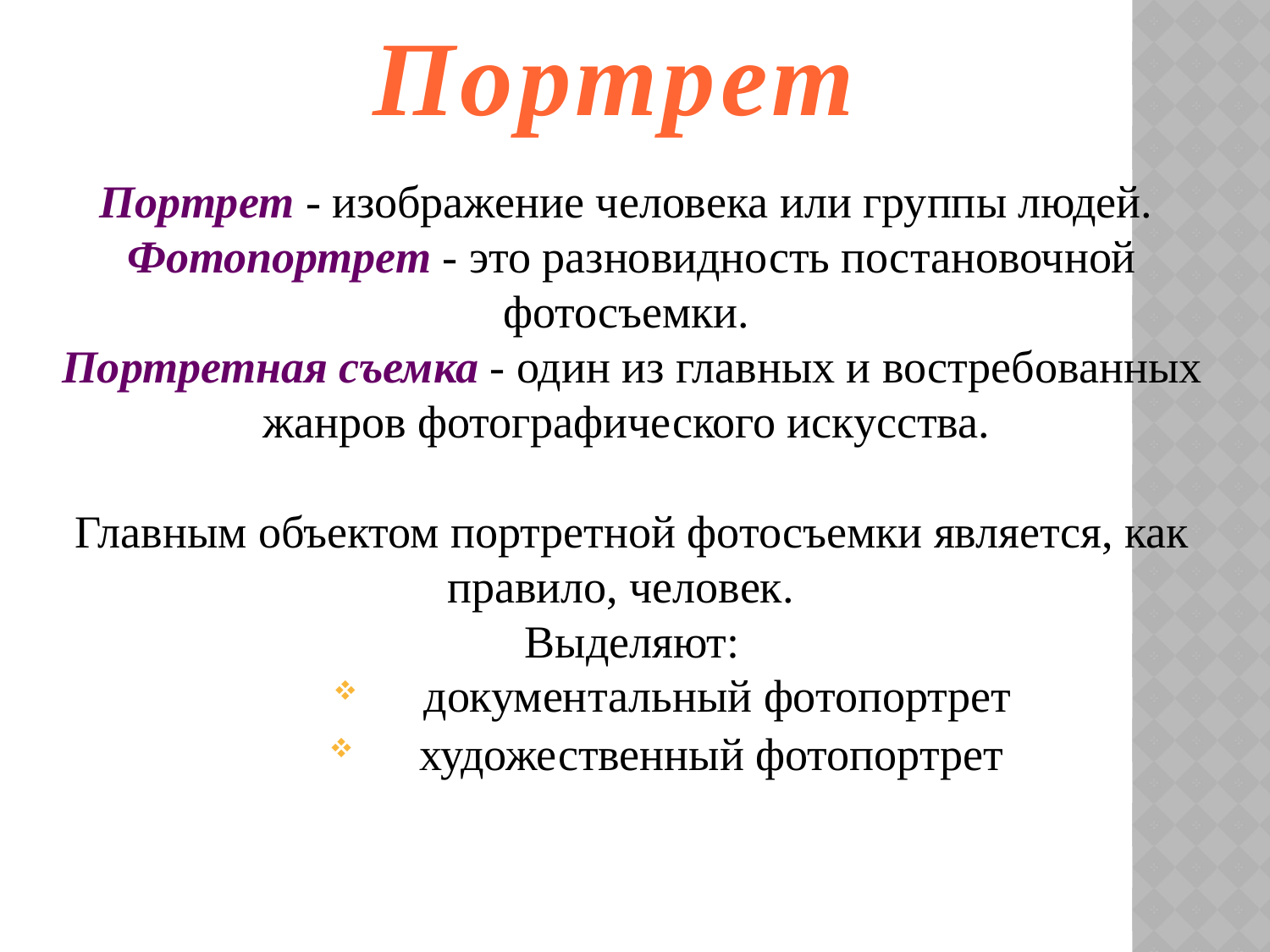

Портрет
	Портрет - изображение человека или группы людей.
Фотопортрет - это разновидность постановочной фотосъемки.
	Портретная съемка - один из главных и востребованных жанров фотографического искусства.

Главным объектом портретной фотосъемки является, как правило, человек.
	Выделяют:
документальный фотопортрет
художественный фотопортрет